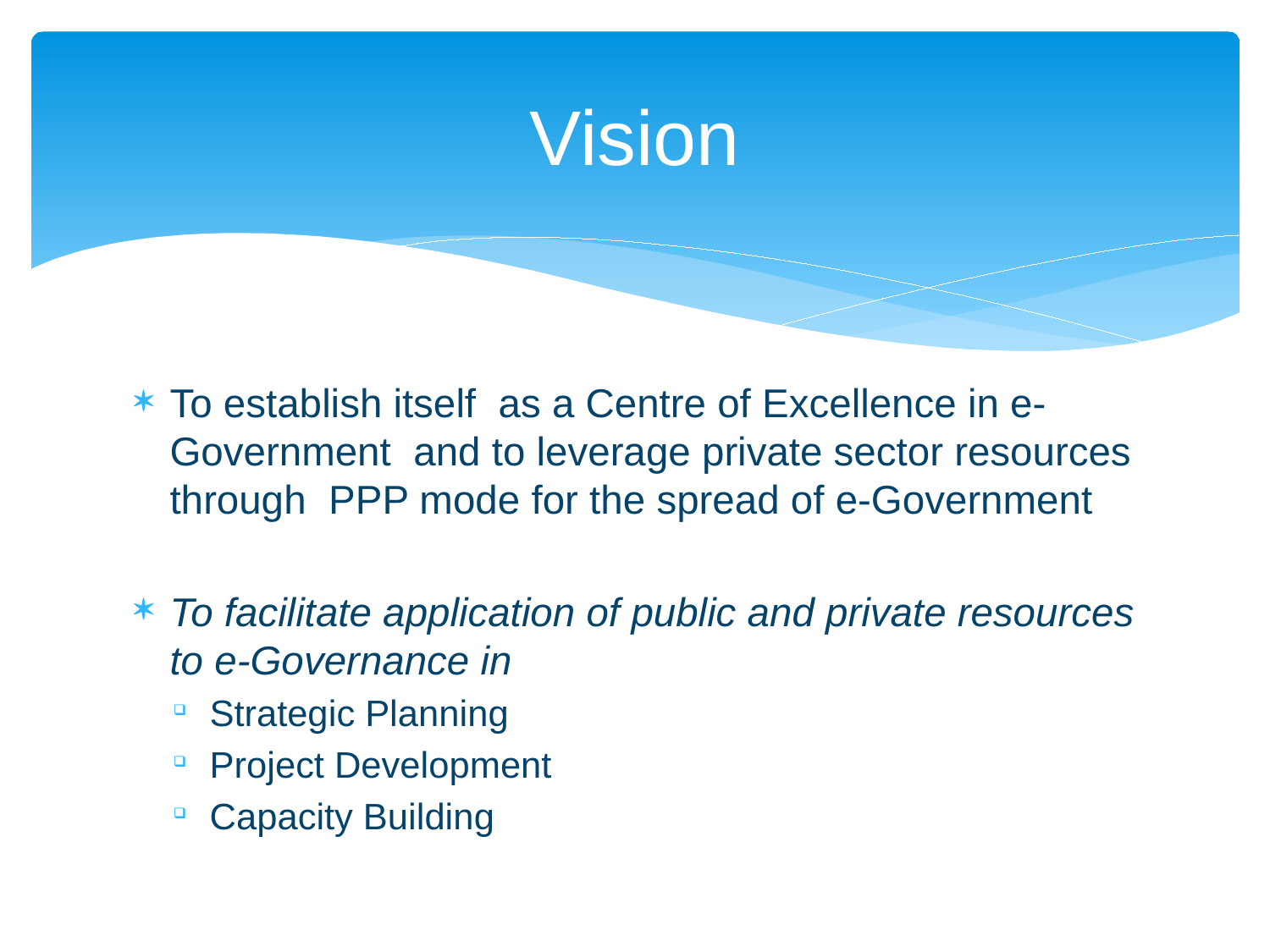

# Vision
To establish itself  as a Centre of Excellence in e-Government  and to leverage private sector resources through  PPP mode for the spread of e-Government

To facilitate application of public and private resources to e-Governance in
Strategic Planning
Project Development
Capacity Building